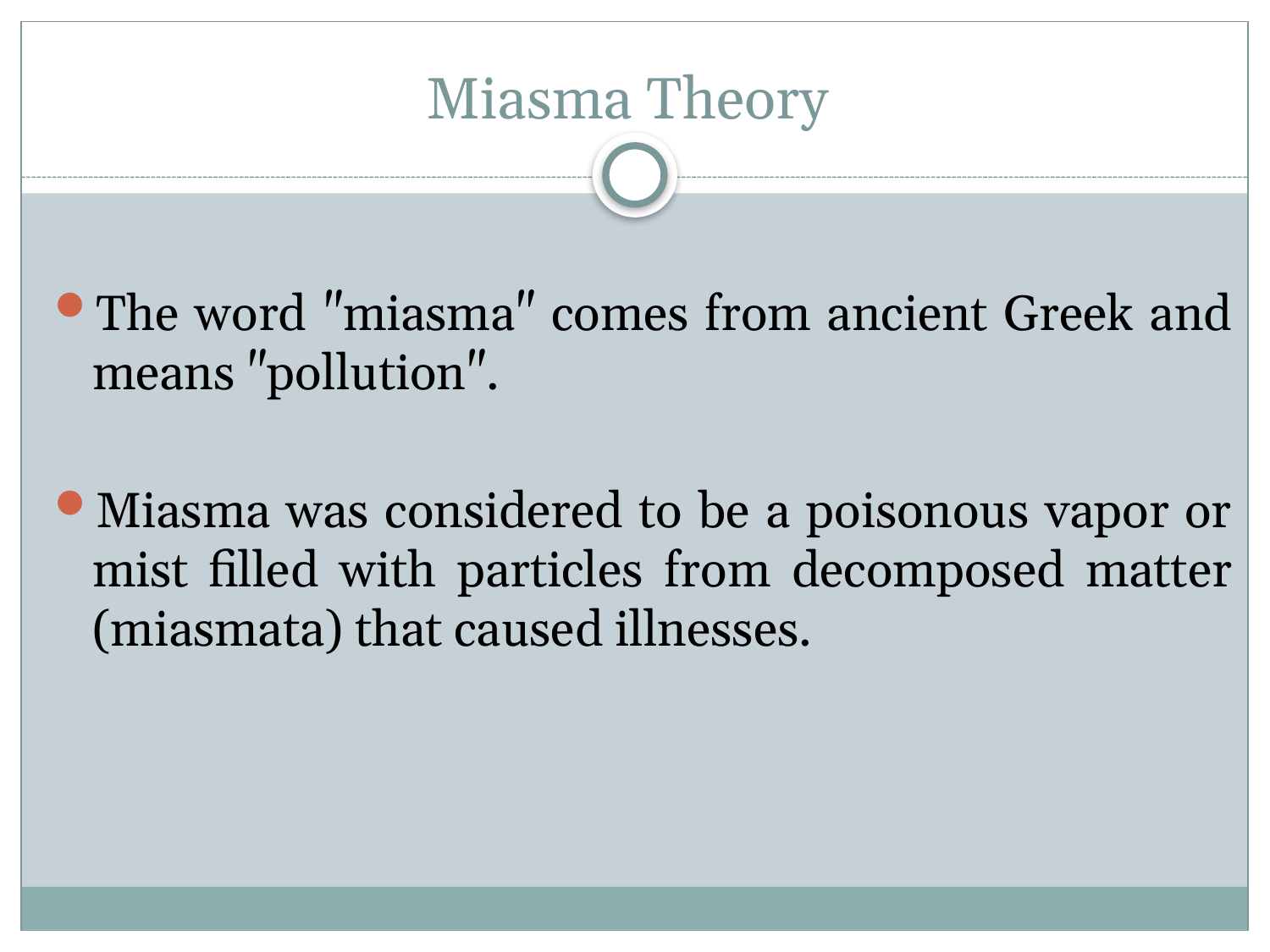

# Miasma Theory

The word "miasma" comes from ancient Greek and means "pollution".

Miasma was considered to be a poisonous vapor or mist filled with particles from decomposed matter (miasmata) that caused illnesses.